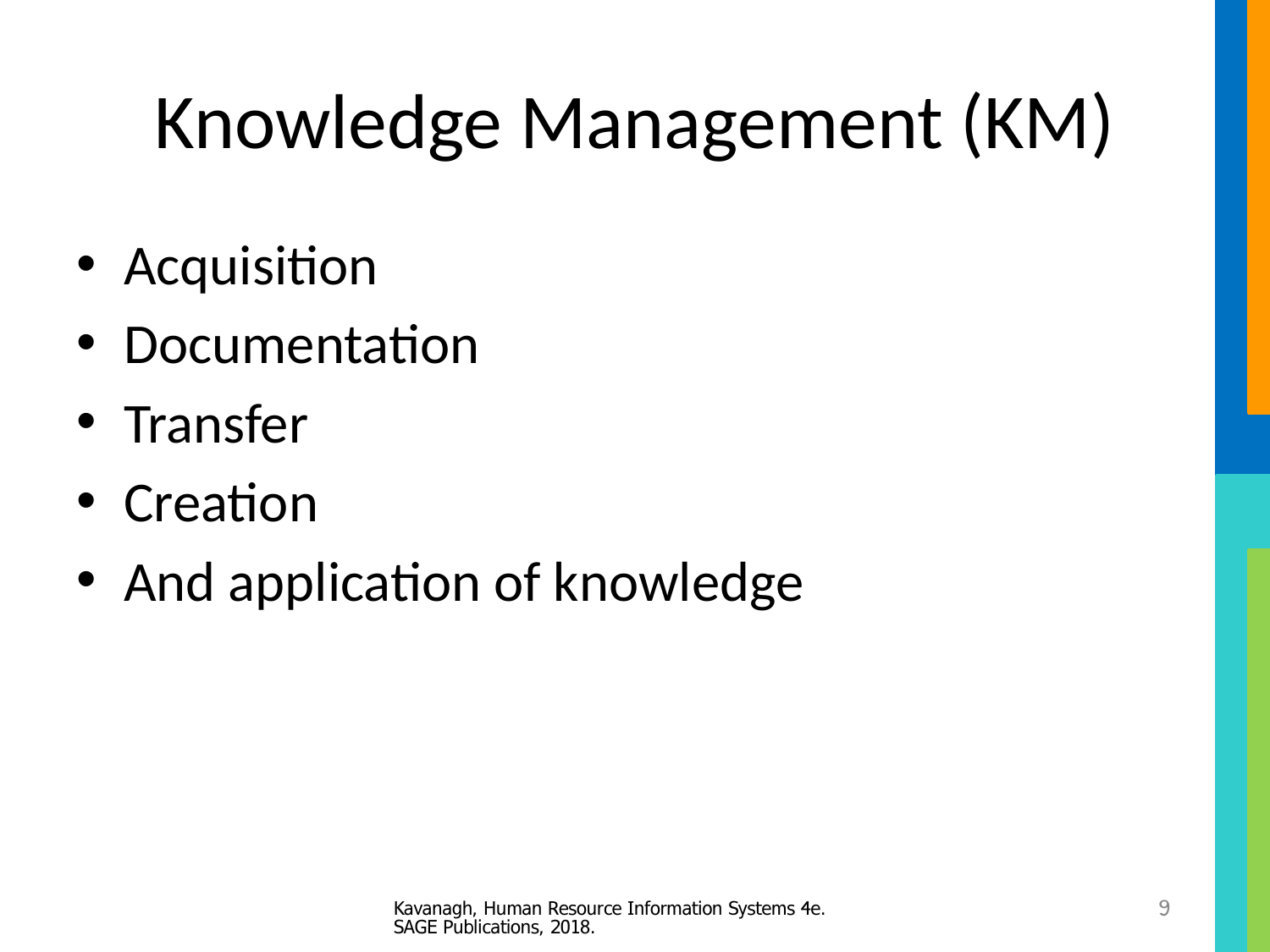

# Knowledge Management (KM)
Acquisition
Documentation
Transfer
Creation
And application of knowledge
Kavanagh, Human Resource Information Systems 4e. SAGE Publications, 2018.
9